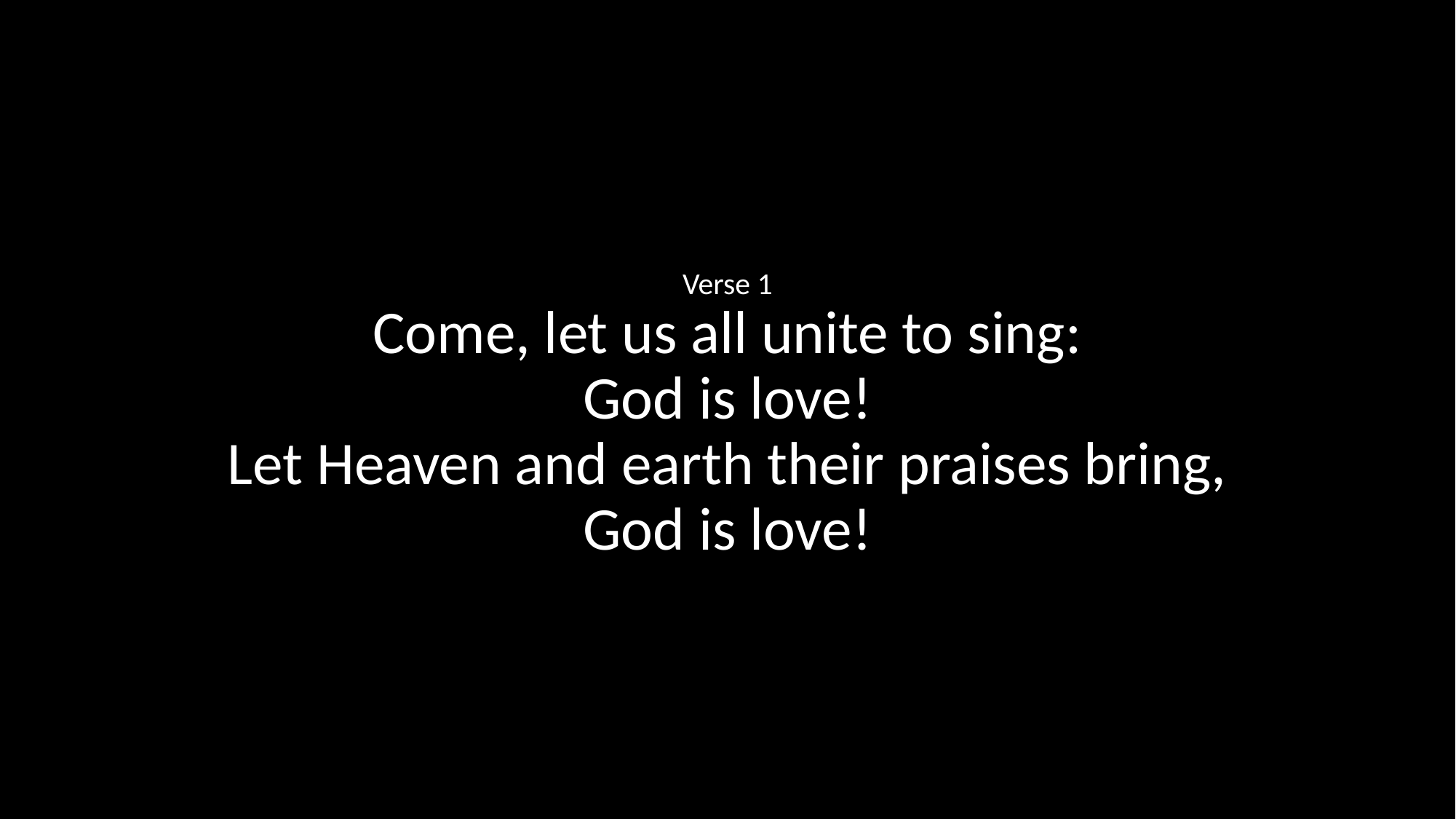

Verse 1
Come, let us all unite to sing:
God is love!
Let Heaven and earth their praises bring,
God is love!